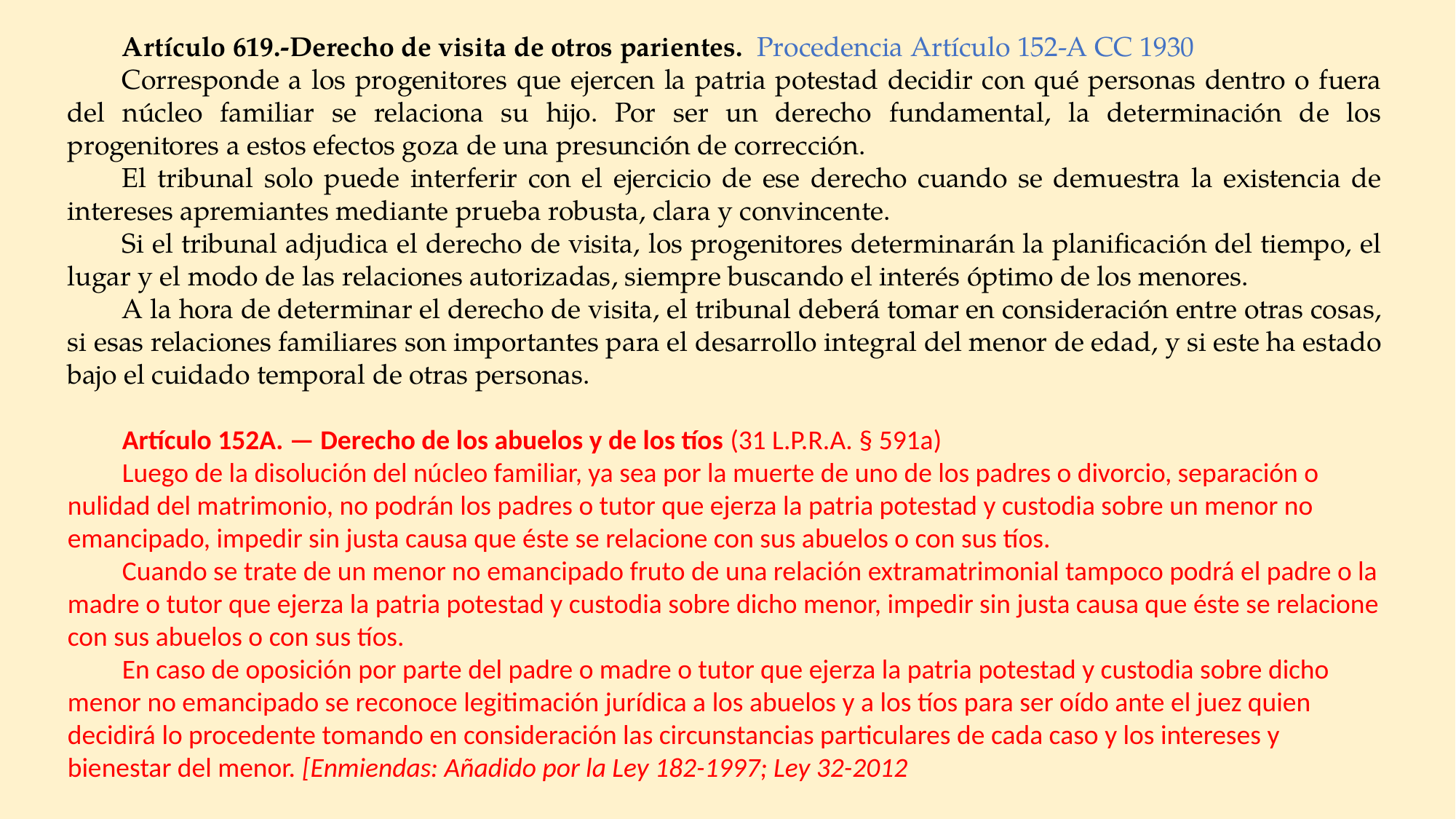

Artículo 619.-Derecho de visita de otros parientes.  Procedencia Artículo 152-A CC 1930
Corresponde a los progenitores que ejercen la patria potestad decidir con qué personas dentro o fuera del núcleo familiar se relaciona su hijo. Por ser un derecho fundamental, la determinación de los progenitores a estos efectos goza de una presunción de corrección.
El tribunal solo puede interferir con el ejercicio de ese derecho cuando se demuestra la existencia de intereses apremiantes mediante prueba robusta, clara y convincente.
Si el tribunal adjudica el derecho de visita, los progenitores determinarán la planificación del tiempo, el lugar y el modo de las relaciones autorizadas, siempre buscando el interés óptimo de los menores.
A la hora de determinar el derecho de visita, el tribunal deberá tomar en consideración entre otras cosas, si esas relaciones familiares son importantes para el desarrollo integral del menor de edad, y si este ha estado bajo el cuidado temporal de otras personas.

Artículo 152A. — Derecho de los abuelos y de los tíos (31 L.P.R.A. § 591a)
Luego de la disolución del núcleo familiar, ya sea por la muerte de uno de los padres o divorcio, separación o nulidad del matrimonio, no podrán los padres o tutor que ejerza la patria potestad y custodia sobre un menor no emancipado, impedir sin justa causa que éste se relacione con sus abuelos o con sus tíos.
Cuando se trate de un menor no emancipado fruto de una relación extramatrimonial tampoco podrá el padre o la madre o tutor que ejerza la patria potestad y custodia sobre dicho menor, impedir sin justa causa que éste se relacione con sus abuelos o con sus tíos.
En caso de oposición por parte del padre o madre o tutor que ejerza la patria potestad y custodia sobre dicho menor no emancipado se reconoce legitimación jurídica a los abuelos y a los tíos para ser oído ante el juez quien decidirá lo procedente tomando en consideración las circunstancias particulares de cada caso y los intereses y bienestar del menor. [Enmiendas: Añadido por la Ley 182-1997; Ley 32-2012